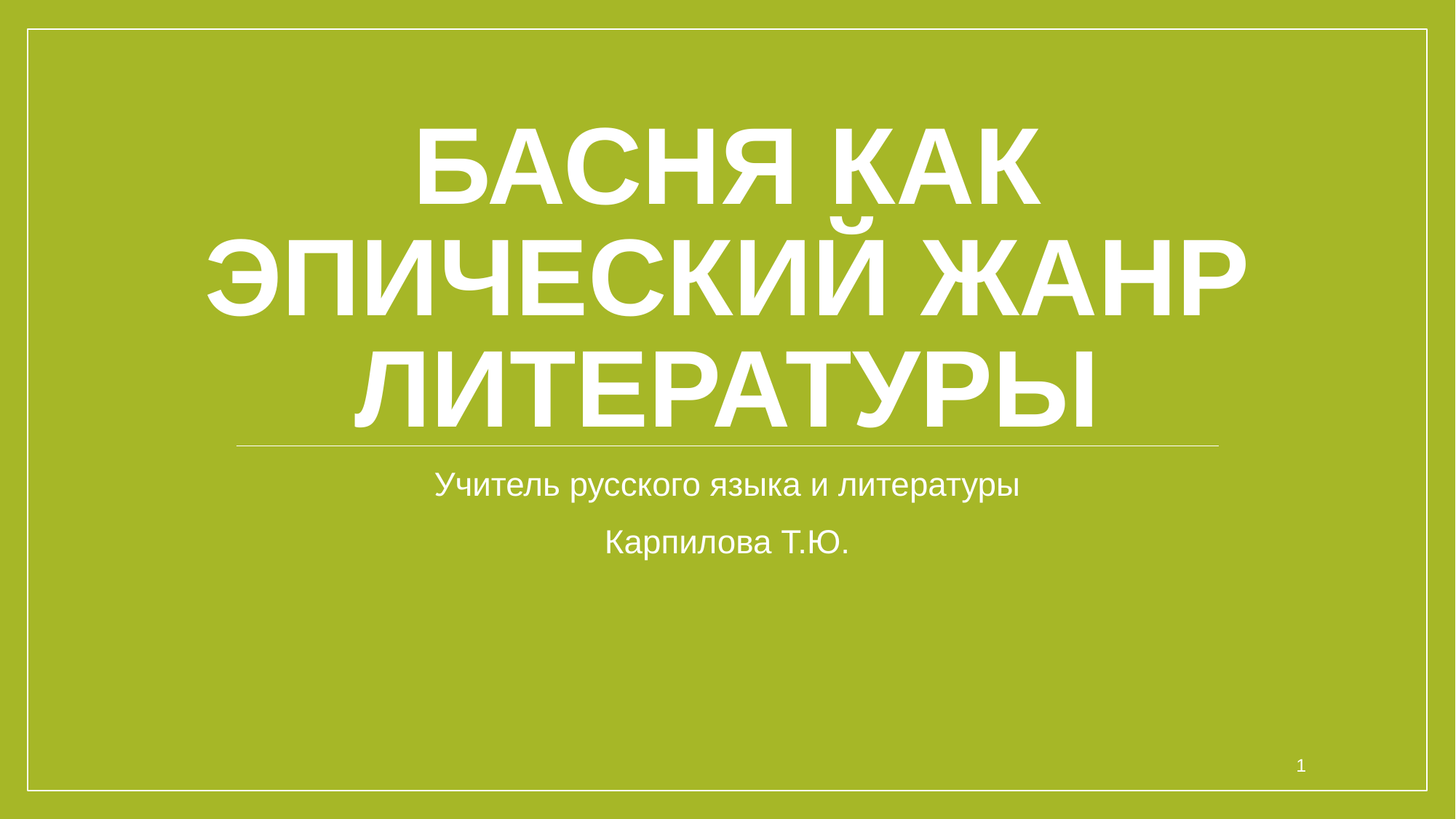

# Басня как эпический жанр литературы
Учитель русского языка и литературы
Карпилова Т.Ю.
1